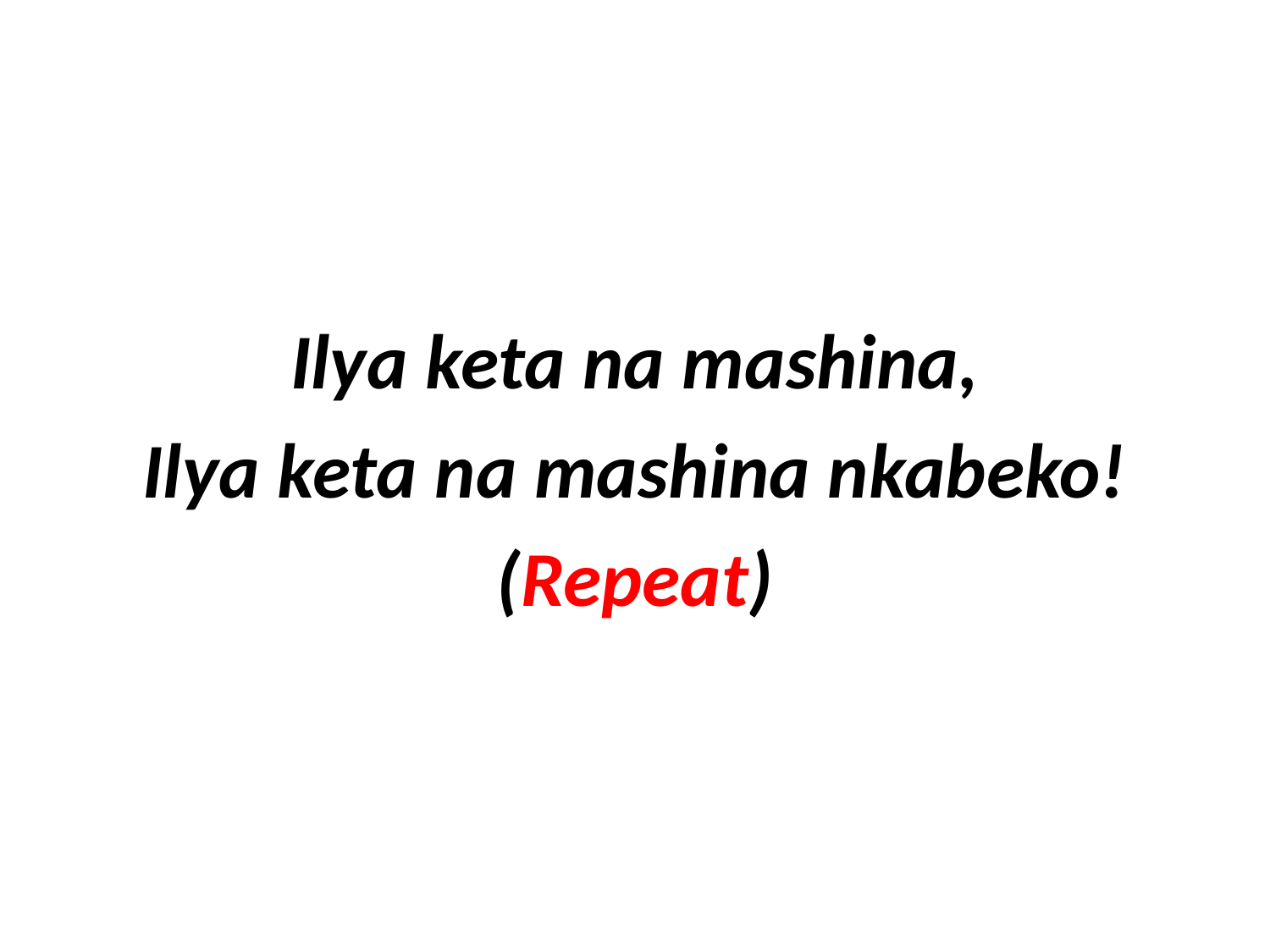

Ilya keta na mashina,
Ilya keta na mashina nkabeko!
(Repeat)